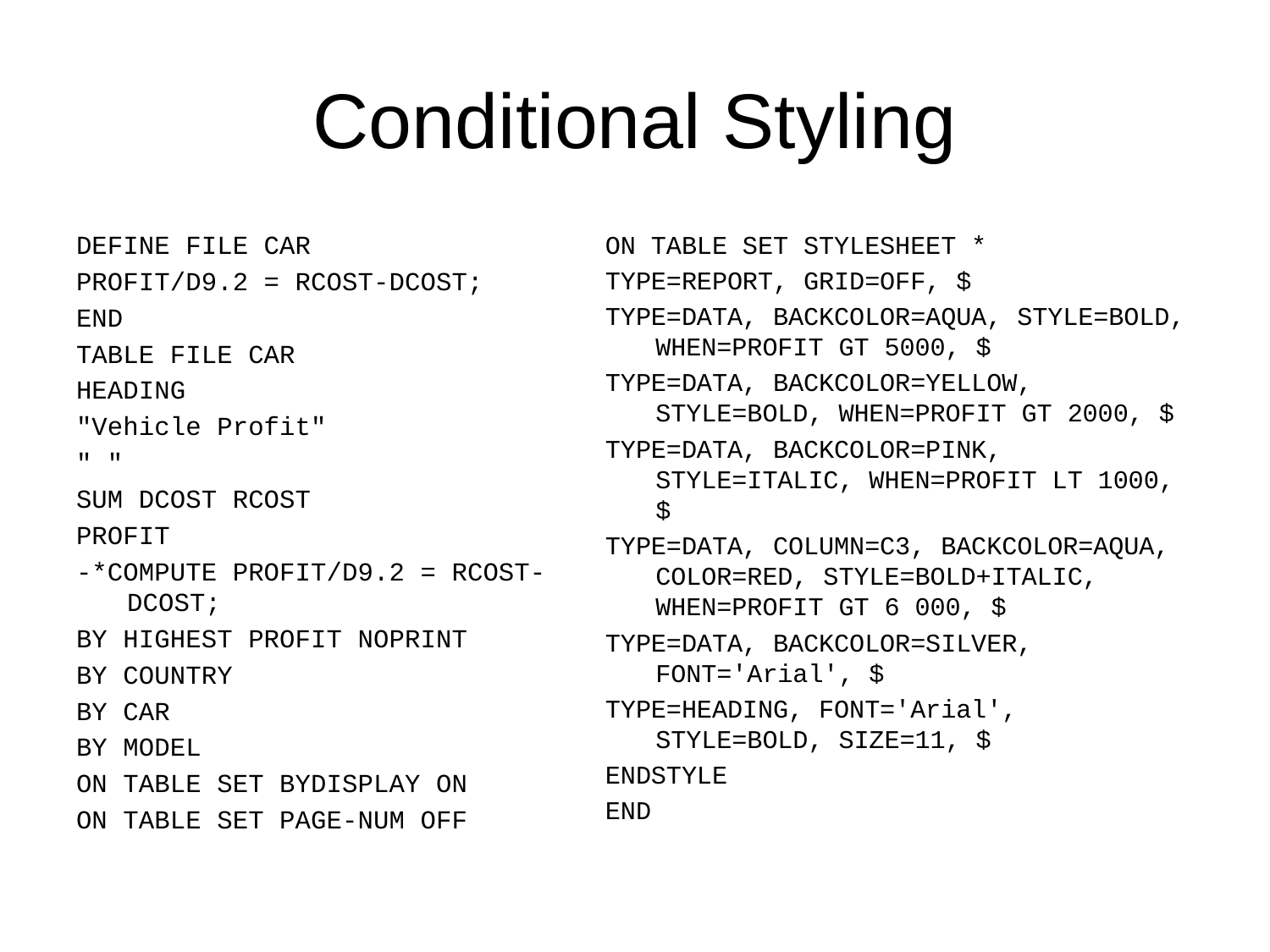

# Conditional Styling
DEFINE FILE CAR
PROFIT/D9.2 = RCOST-DCOST;
END
TABLE FILE CAR
HEADING
"Vehicle Profit"
" "
SUM DCOST RCOST
PROFIT
-*COMPUTE PROFIT/D9.2 = RCOST-DCOST;
BY HIGHEST PROFIT NOPRINT
BY COUNTRY
BY CAR
BY MODEL
ON TABLE SET BYDISPLAY ON
ON TABLE SET PAGE-NUM OFF

ON TABLE SET STYLESHEET *
TYPE=REPORT, GRID=OFF, $
TYPE=DATA, BACKCOLOR=AQUA, STYLE=BOLD, WHEN=PROFIT GT 5000, $
TYPE=DATA, BACKCOLOR=YELLOW, STYLE=BOLD, WHEN=PROFIT GT 2000, $
TYPE=DATA, BACKCOLOR=PINK, STYLE=ITALIC, WHEN=PROFIT LT 1000, $
TYPE=DATA, COLUMN=C3, BACKCOLOR=AQUA, COLOR=RED, STYLE=BOLD+ITALIC, WHEN=PROFIT GT 6 000, $
TYPE=DATA, BACKCOLOR=SILVER, FONT='Arial', $
TYPE=HEADING, FONT='Arial', STYLE=BOLD, SIZE=11, $
ENDSTYLE
END